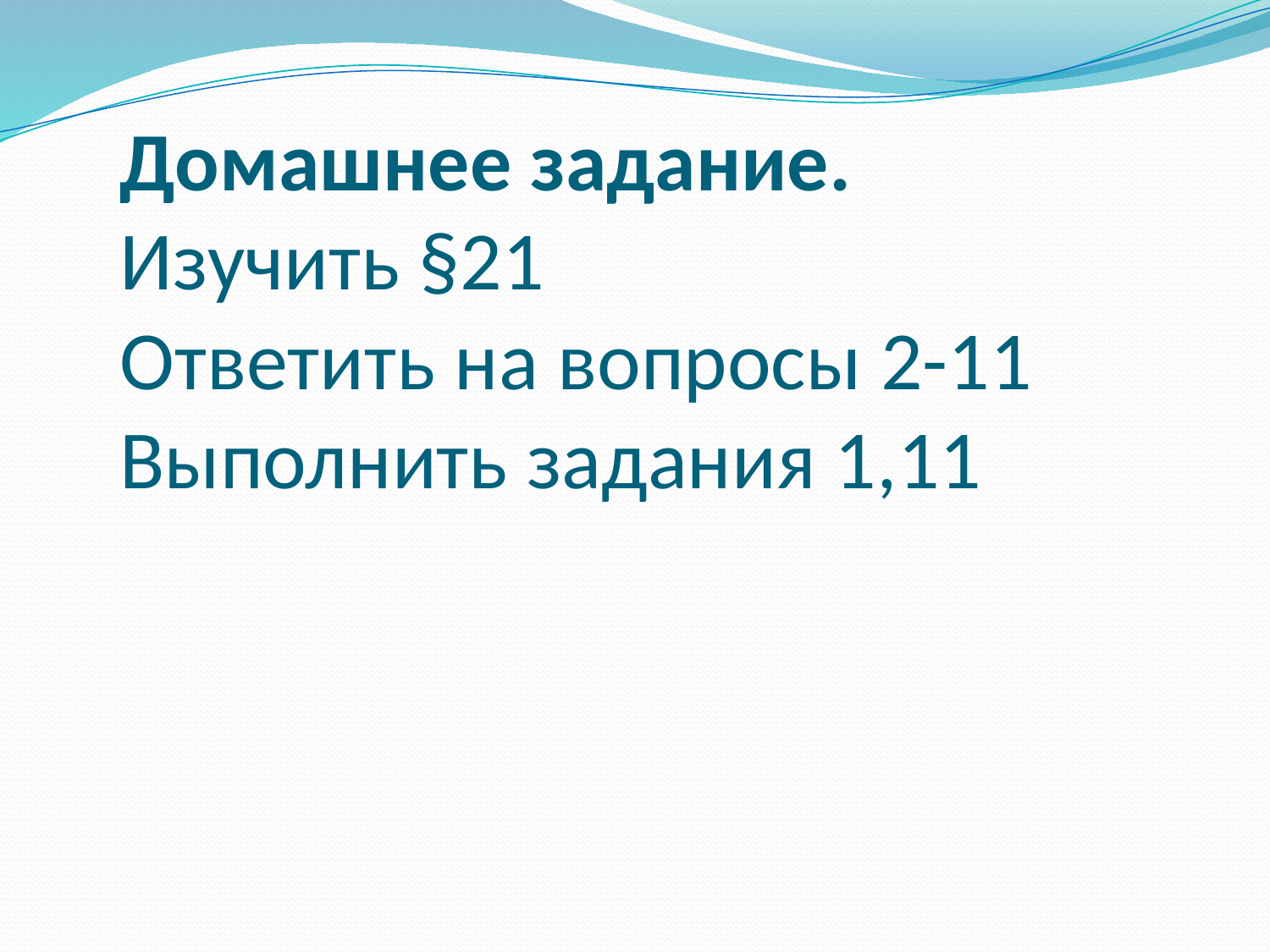

# Домашнее задание. Изучить §21 Ответить на вопросы 2-11 Выполнить задания 1,11